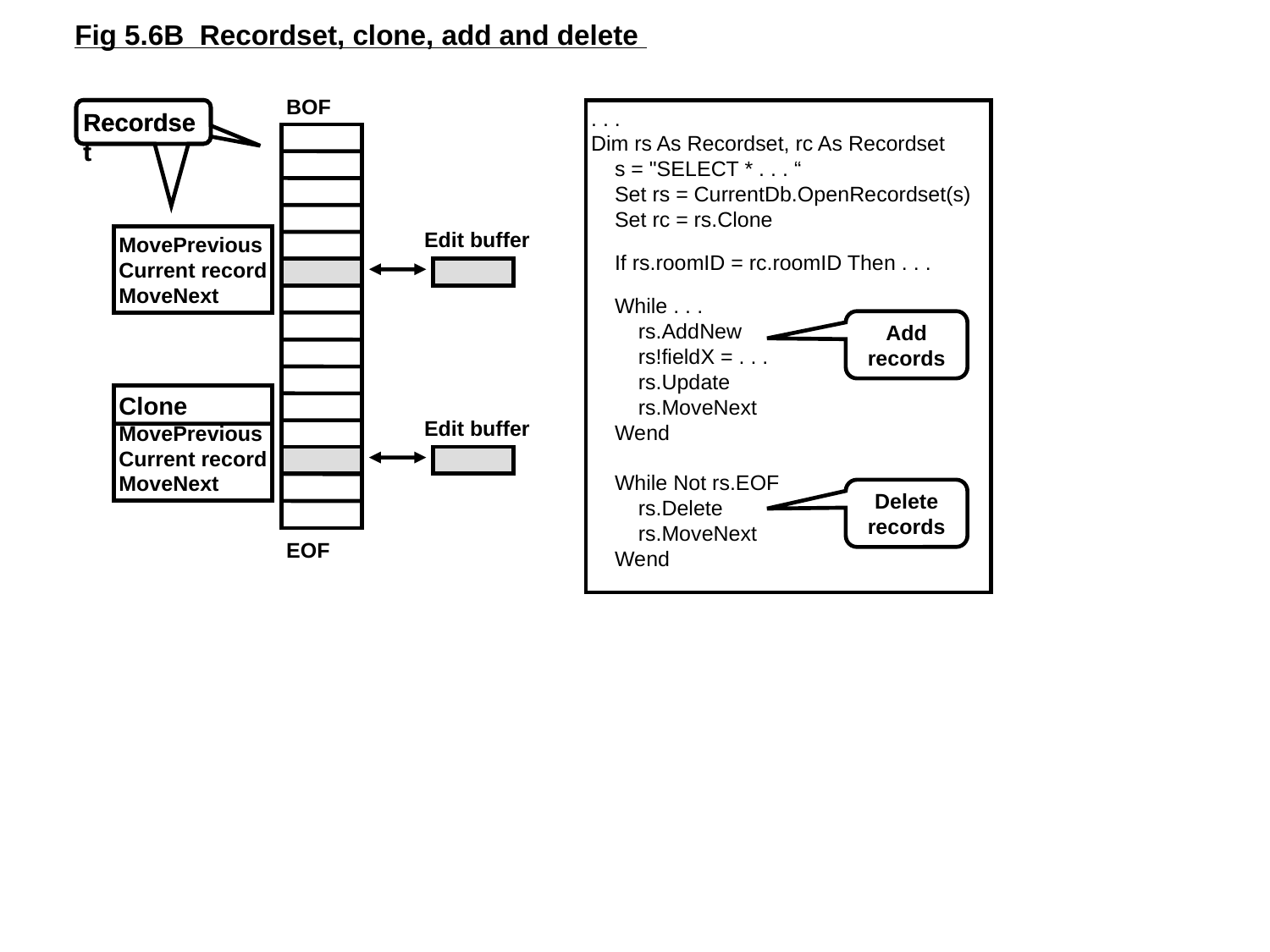

Fig 5.6B  Recordset, clone, add and delete
BOF
Recordset
Recordset
. . .
Dim rs As Recordset, rc As Recordset
    s = "SELECT * . . . “
    Set rs = CurrentDb.OpenRecordset(s)
    Set rc = rs.Clone
    If rs.roomID = rc.roomID Then . . .
    While . . .
        rs.AddNew
        rs!fieldX = . . .
        rs.Update
        rs.MoveNext
    Wend

    While Not rs.EOF
        rs.Delete
        rs.MoveNext
    Wend

Edit buffer
MovePrevious
Current record
MoveNext

Add records
Clone
MovePrevious
Current record
MoveNext
Edit buffer

Delete records
EOF